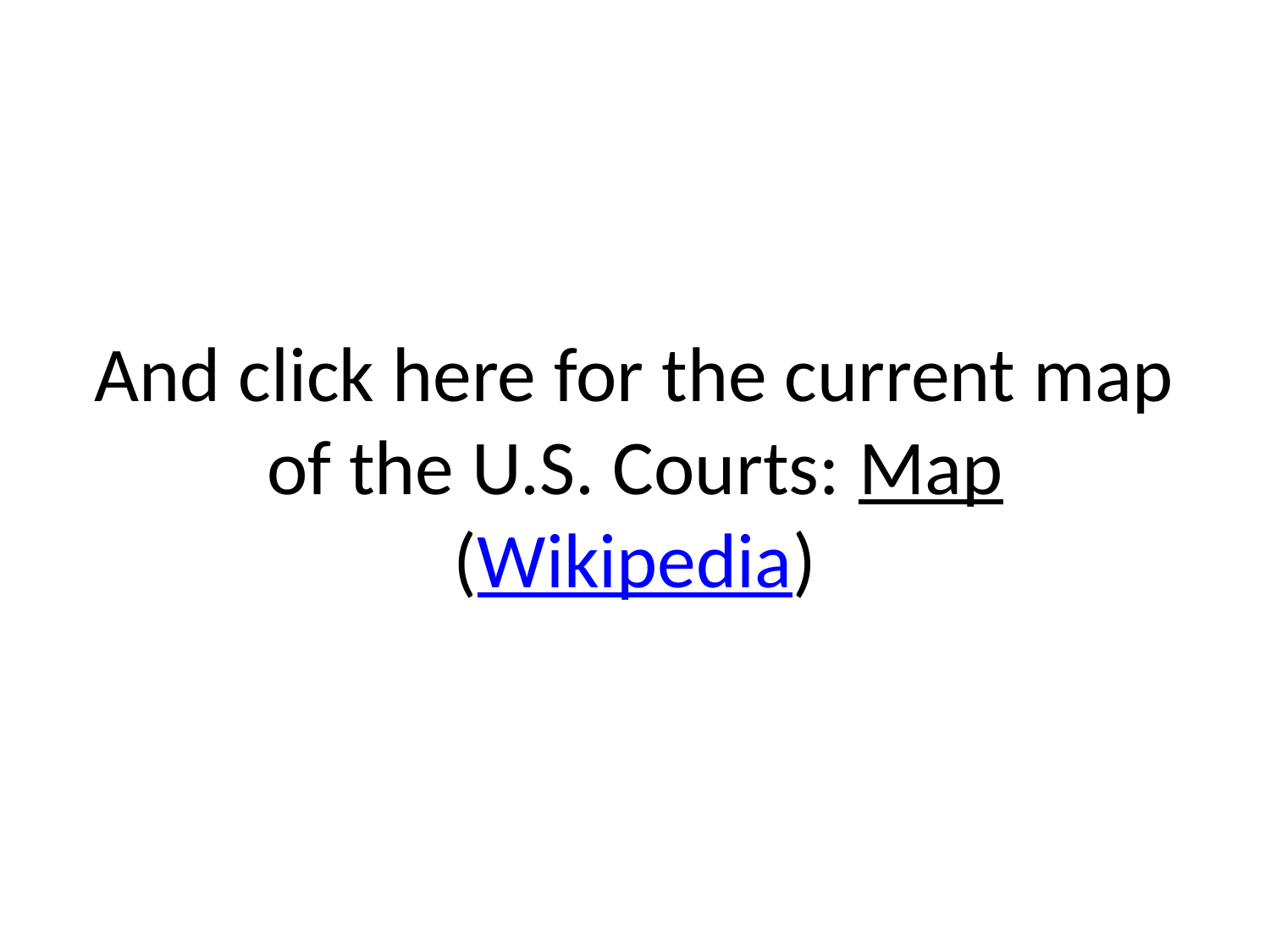

# And click here for the current map of the U.S. Courts: Map (Wikipedia)